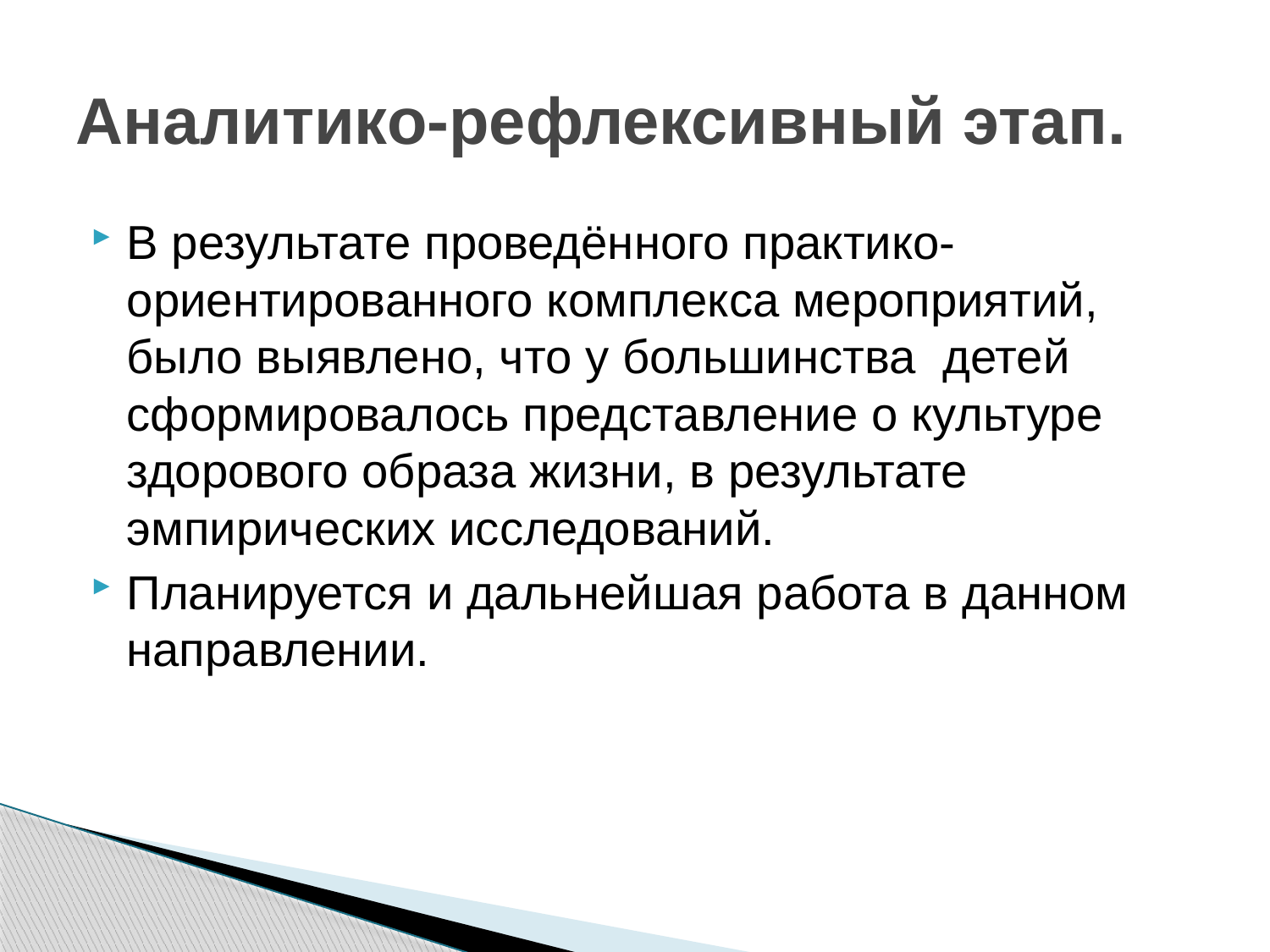

# Аналитико-рефлексивный этап.
В результате проведённого практико-ориентированного комплекса мероприятий, было выявлено, что у большинства  детей сформировалось представление о культуре здорового образа жизни, в результате эмпирических исследований.
Планируется и дальнейшая работа в данном направлении.